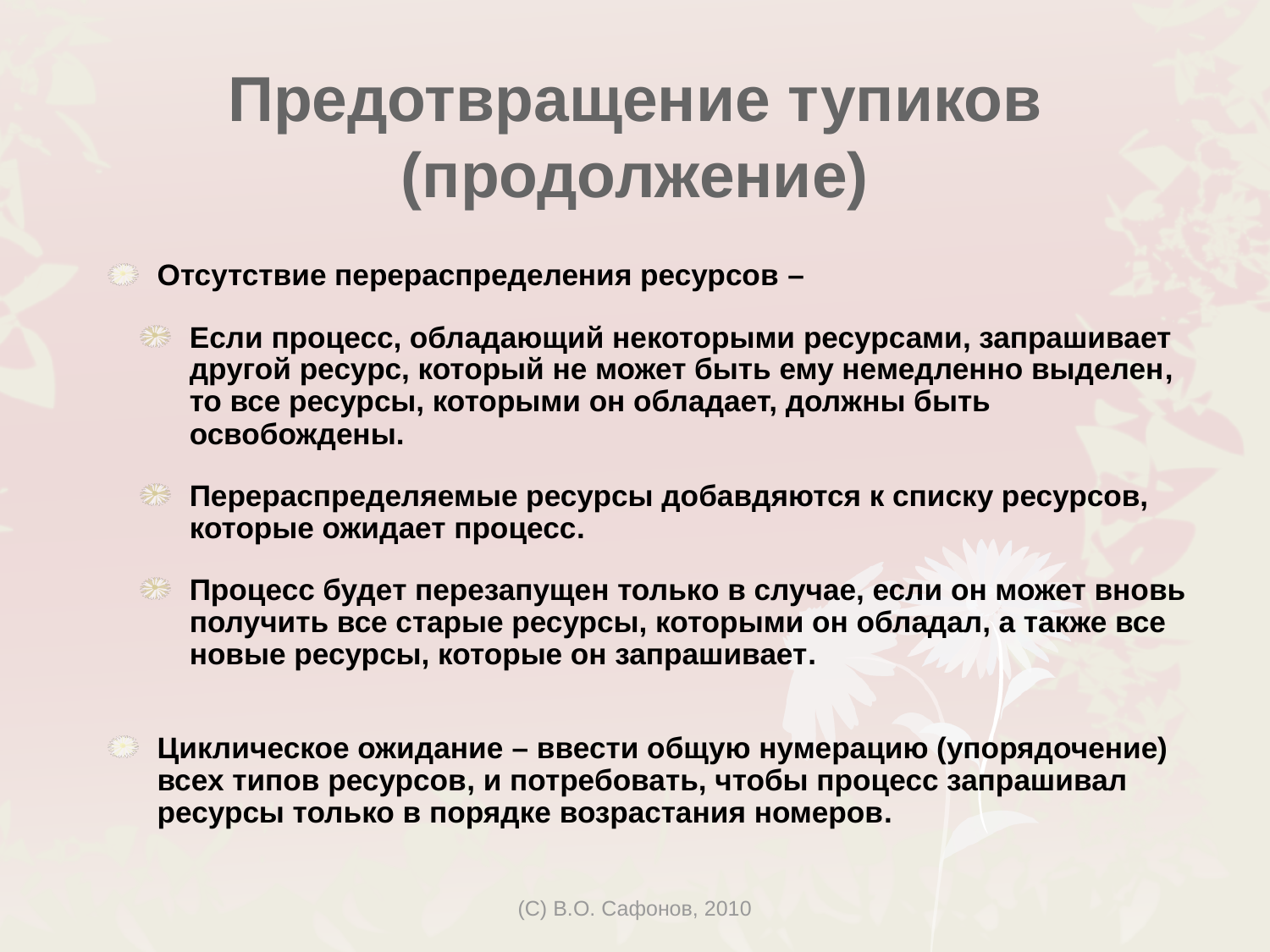

Предотвращение тупиков (продолжение)
Отсутствие перераспределения ресурсов –
Если процесс, обладающий некоторыми ресурсами, запрашивает другой ресурс, который не может быть ему немедленно выделен, то все ресурсы, которыми он обладает, должны быть освобождены.
Перераспределяемые ресурсы добавдяются к списку ресурсов, которые ожидает процесс.
Процесс будет перезапущен только в случае, если он может вновь получить все старые ресурсы, которыми он обладал, а также все новые ресурсы, которые он запрашивает.
Циклическое ожидание – ввести общую нумерацию (упорядочение) всех типов ресурсов, и потребовать, чтобы процесс запрашивал ресурсы только в порядке возрастания номеров.

(C) В.О. Сафонов, 2010